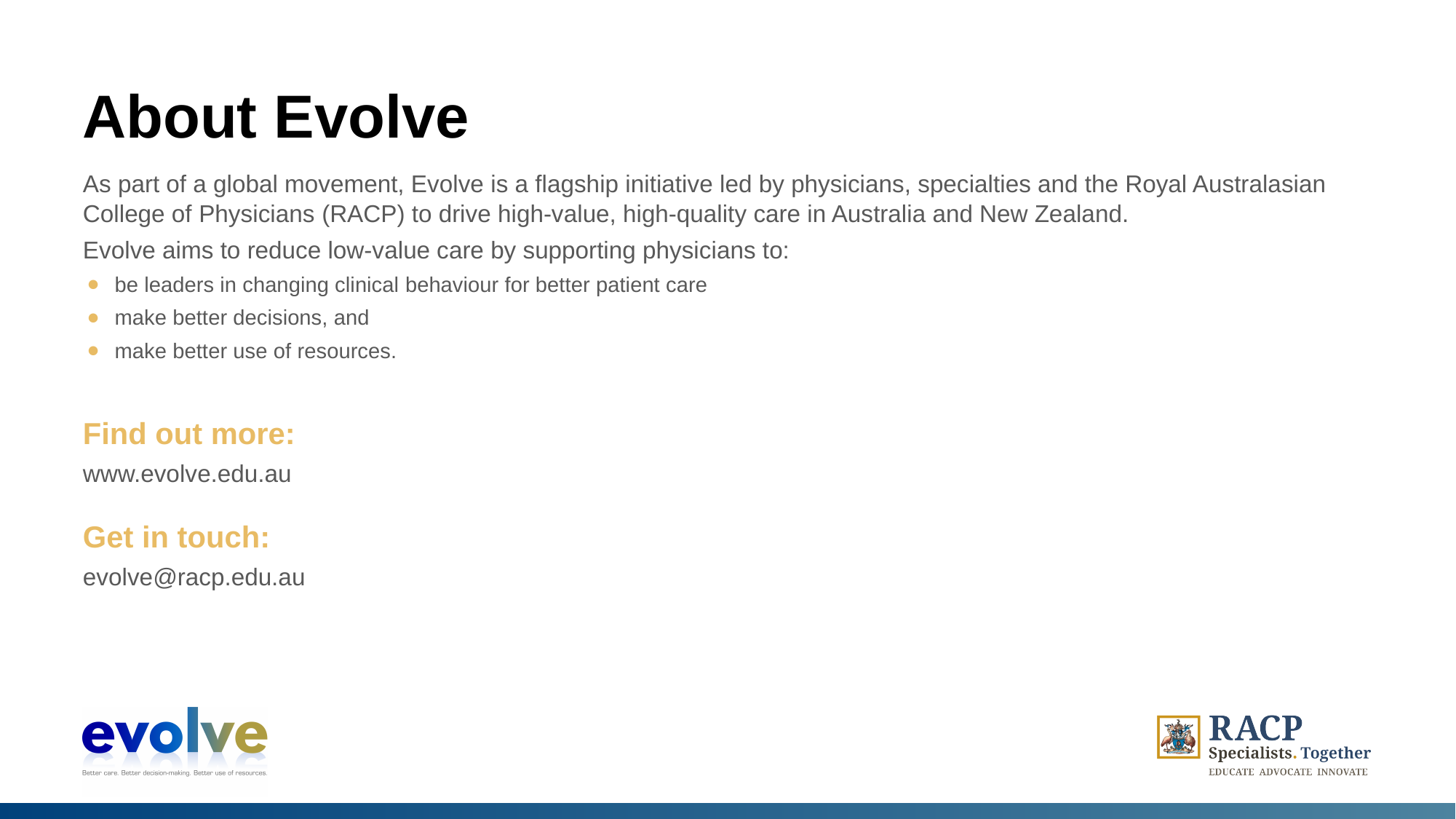

# About Evolve
As part of a global movement, Evolve is a flagship initiative led by physicians, specialties and the Royal Australasian College of Physicians (RACP) to drive high-value, high-quality care in Australia and New Zealand.
Evolve aims to reduce low-value care by supporting physicians to:
be leaders in changing clinical behaviour for better patient care
make better decisions, and
make better use of resources.

Find out more:
www.evolve.edu.au
Get in touch:
evolve@racp.edu.au